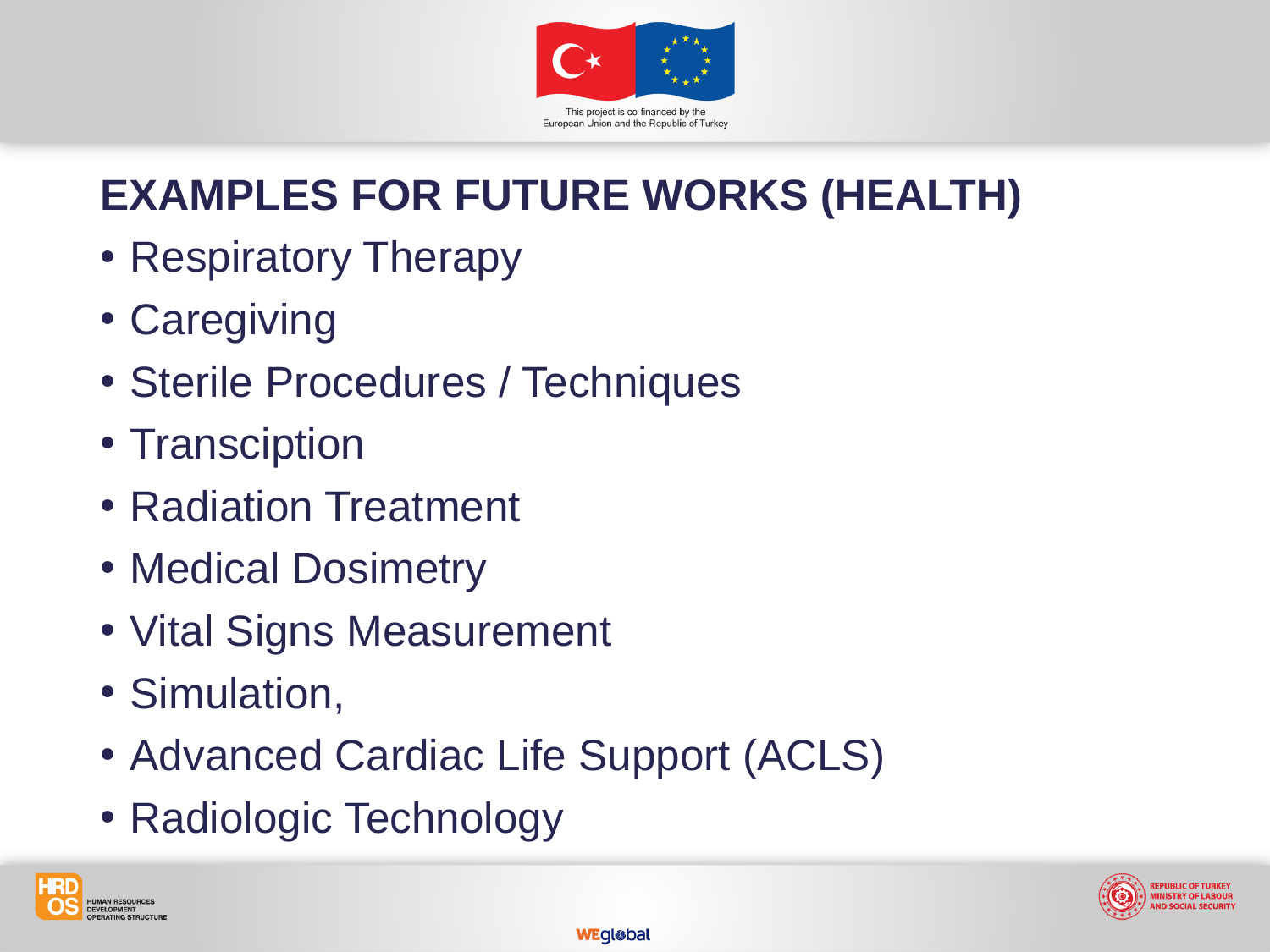

EXAMPLES FOR FUTURE WORKS (HEALTH)
Respiratory Therapy
Caregiving
Sterile Procedures / Techniques
Transciption
Radiation Treatment
Medical Dosimetry
Vital Signs Measurement
Simulation,
Advanced Cardiac Life Support (ACLS)
Radiologic Technology